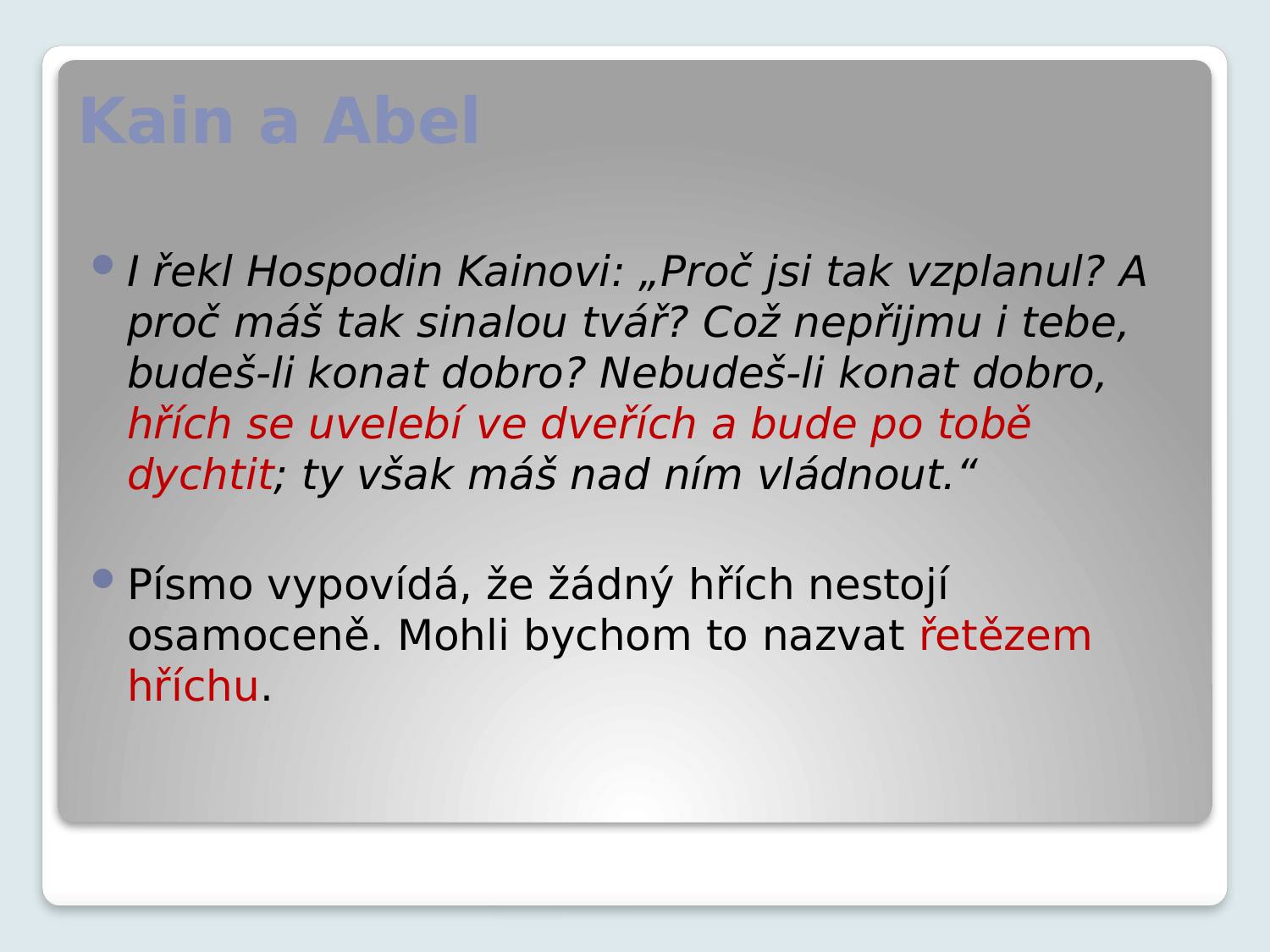

# Kain a Abel

I řekl Hospodin Kainovi: „Proč jsi tak vzplanul? A proč máš tak sinalou tvář? Což nepřijmu i tebe, budeš-li konat dobro? Nebudeš-li konat dobro, hřích se uvelebí ve dveřích a bude po tobě dychtit; ty však máš nad ním vládnout.“

Písmo vypovídá, že žádný hřích nestojí osamoceně. Mohli bychom to nazvat řetězem hříchu.